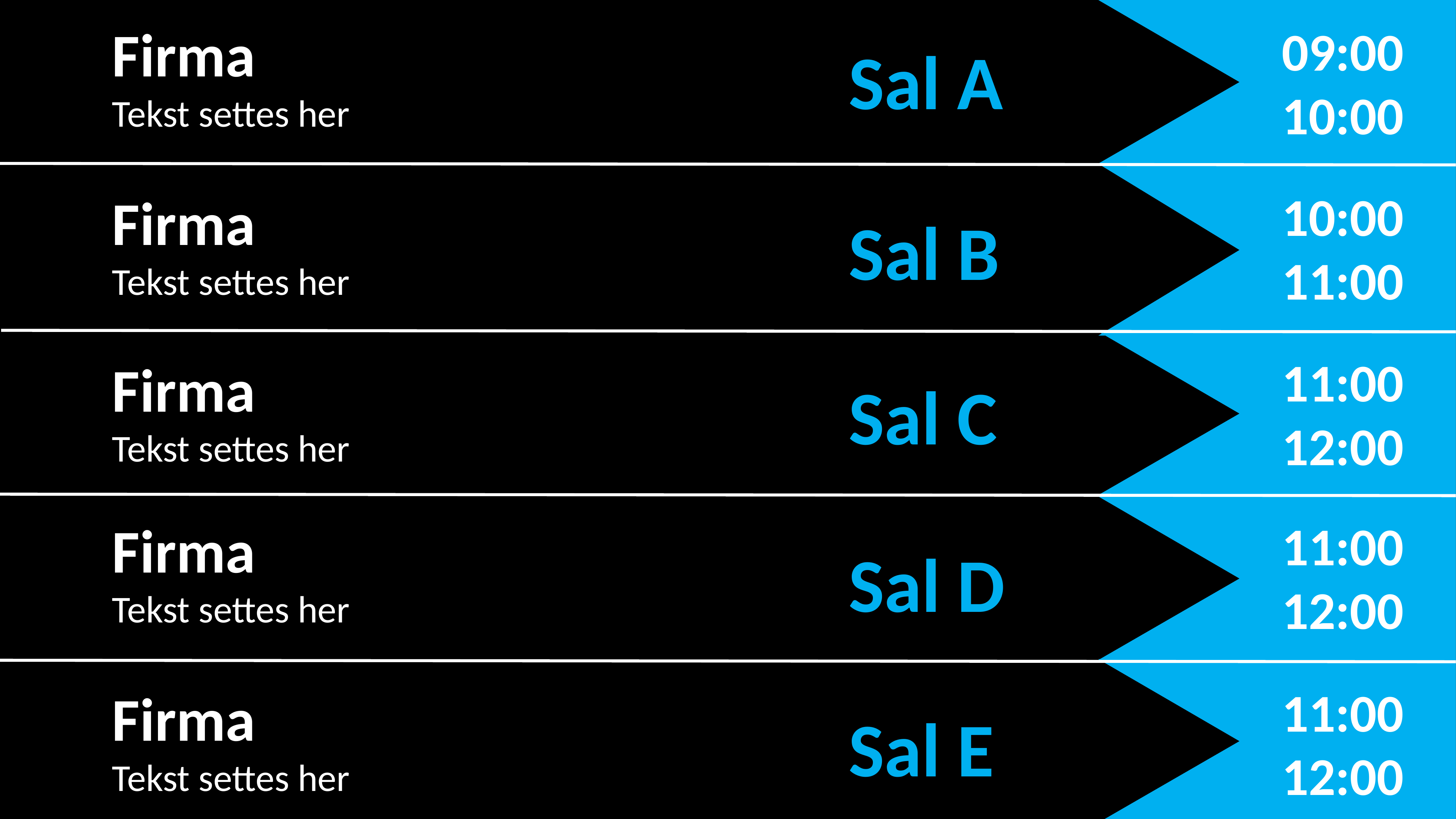

Firma
Tekst settes her
09:00
10:00
Sal A

10:00
11:00
Firma
Tekst settes her
Sal B

11:00
12:00
Firma
Tekst settes her
Sal C

Firma
Tekst settes her
11:00
12:00
Sal D

11:00
12:00
Firma
Tekst settes her
Sal E